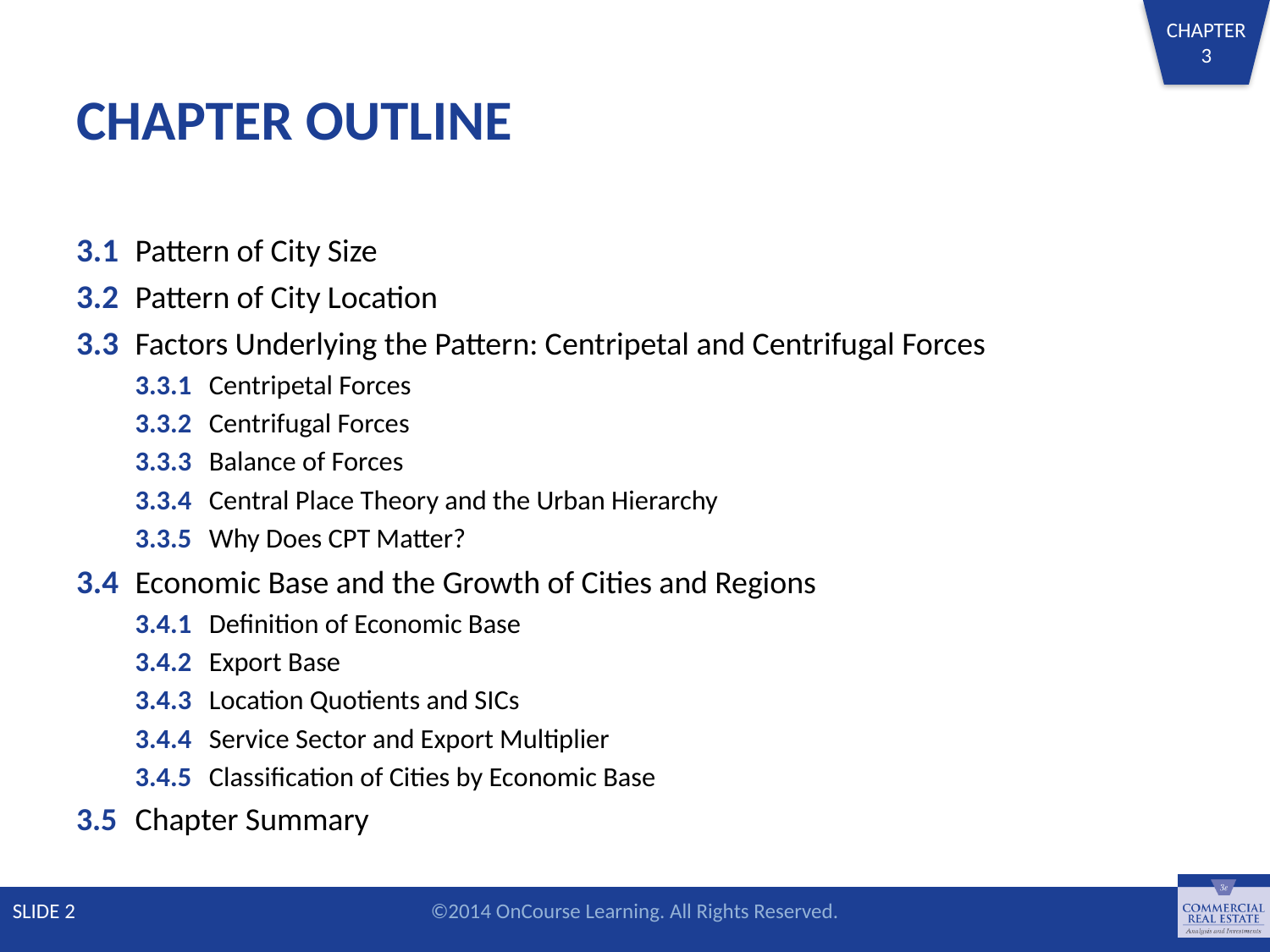

# CHAPTER OUTLINE
3.1 	Pattern of City Size
3.2 	Pattern of City Location
3.3 	Factors Underlying the Pattern: Centripetal and Centrifugal Forces
3.3.1 	Centripetal Forces
3.3.2 	Centrifugal Forces
3.3.3 	Balance of Forces
3.3.4 	Central Place Theory and the Urban Hierarchy
3.3.5 	Why Does CPT Matter?
3.4 	Economic Base and the Growth of Cities and Regions
3.4.1 	Definition of Economic Base
3.4.2 	Export Base
3.4.3 	Location Quotients and SICs
3.4.4 	Service Sector and Export Multiplier
3.4.5 	Classification of Cities by Economic Base
3.5 	Chapter Summary
SLIDE 2